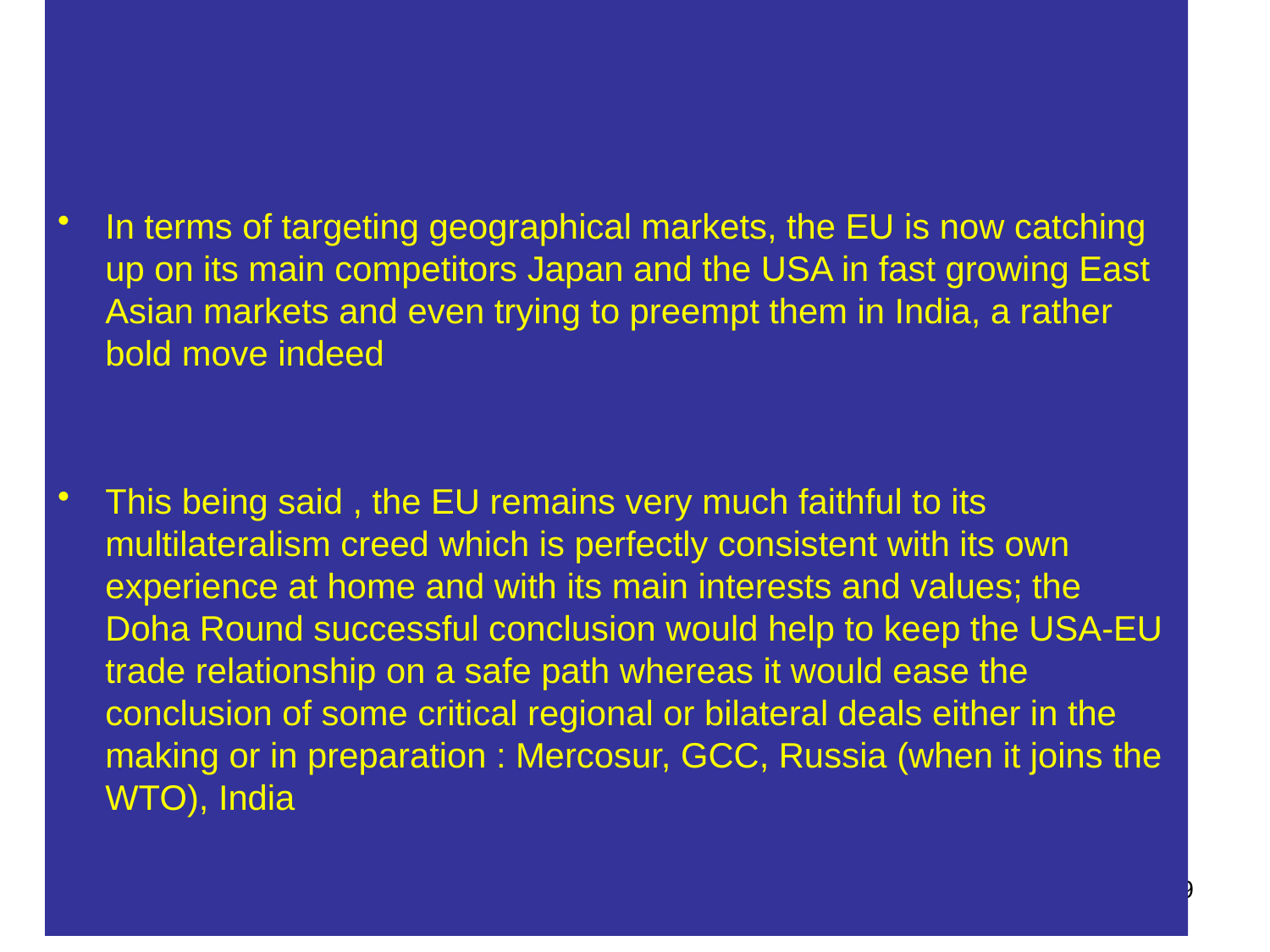

In terms of targeting geographical markets, the EU is now catching up on its main competitors Japan and the USA in fast growing East Asian markets and even trying to preempt them in India, a rather bold move indeed

This being said , the EU remains very much faithful to its multilateralism creed which is perfectly consistent with its own experience at home and with its main interests and values; the Doha Round successful conclusion would help to keep the USA-EU trade relationship on a safe path whereas it would ease the conclusion of some critical regional or bilateral deals either in the making or in preparation : Mercosur, GCC, Russia (when it joins the WTO), India

#
9